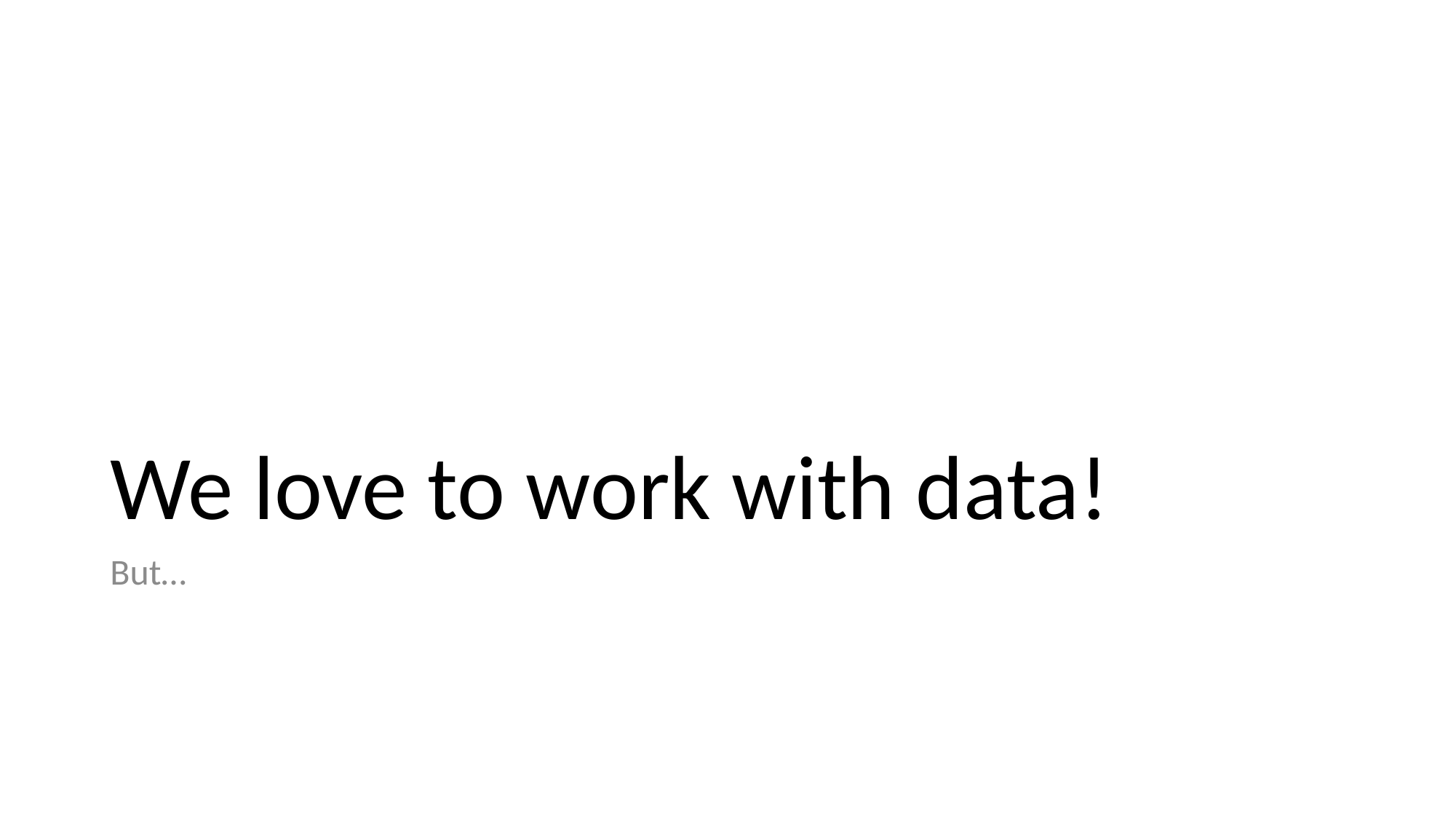

# We love to work with data!
But…